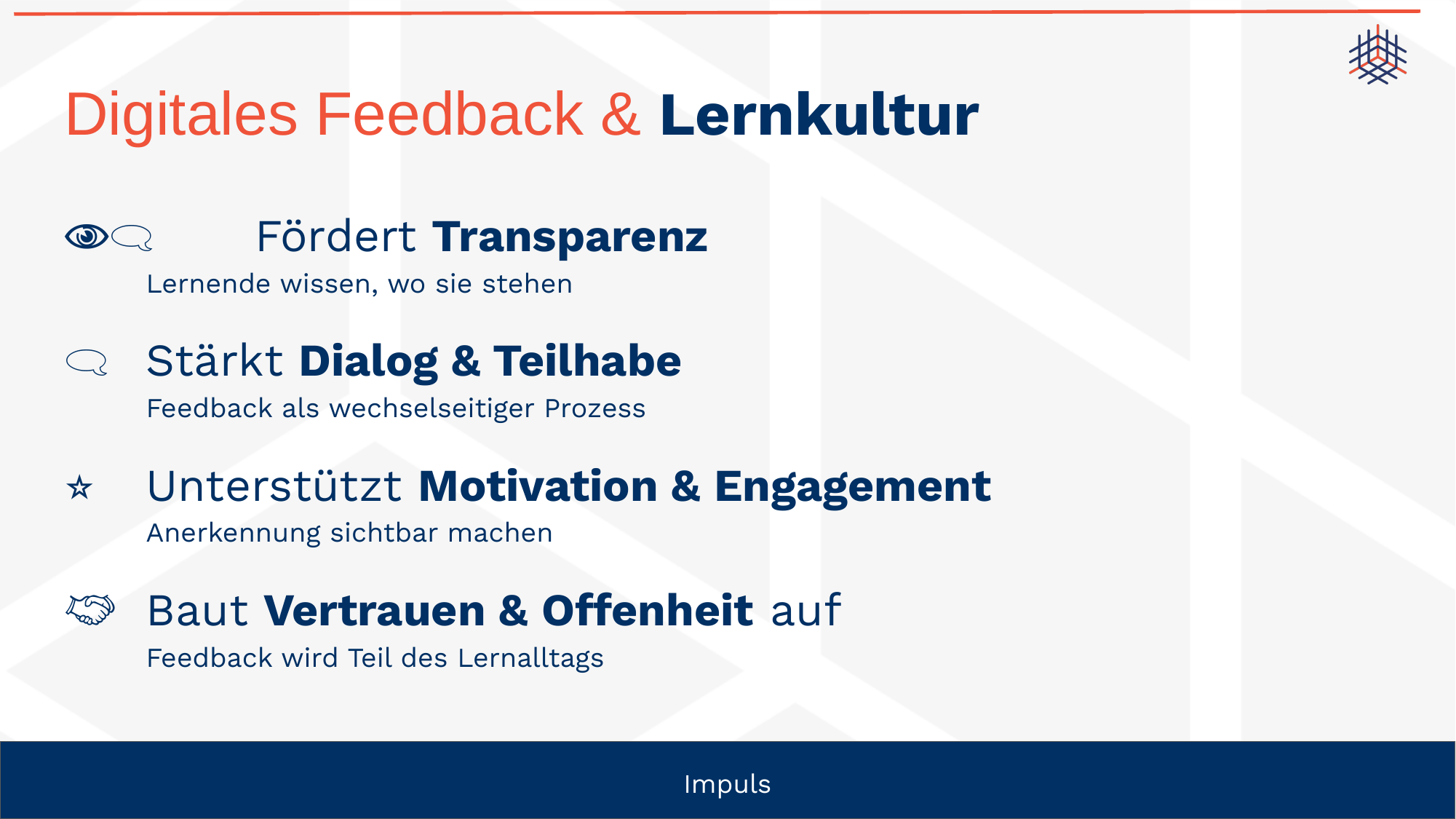

# Digitales Feedback & Lernkultur
👁️‍🗨️	Fördert Transparenz
Lernende wissen, wo sie stehen
🗨️	Stärkt Dialog & Teilhabe
Feedback als wechselseitiger Prozess
⭐	Unterstützt Motivation & Engagement
Anerkennung sichtbar machen
🤝	Baut Vertrauen & Offenheit auf
Feedback wird Teil des Lernalltags
Impuls